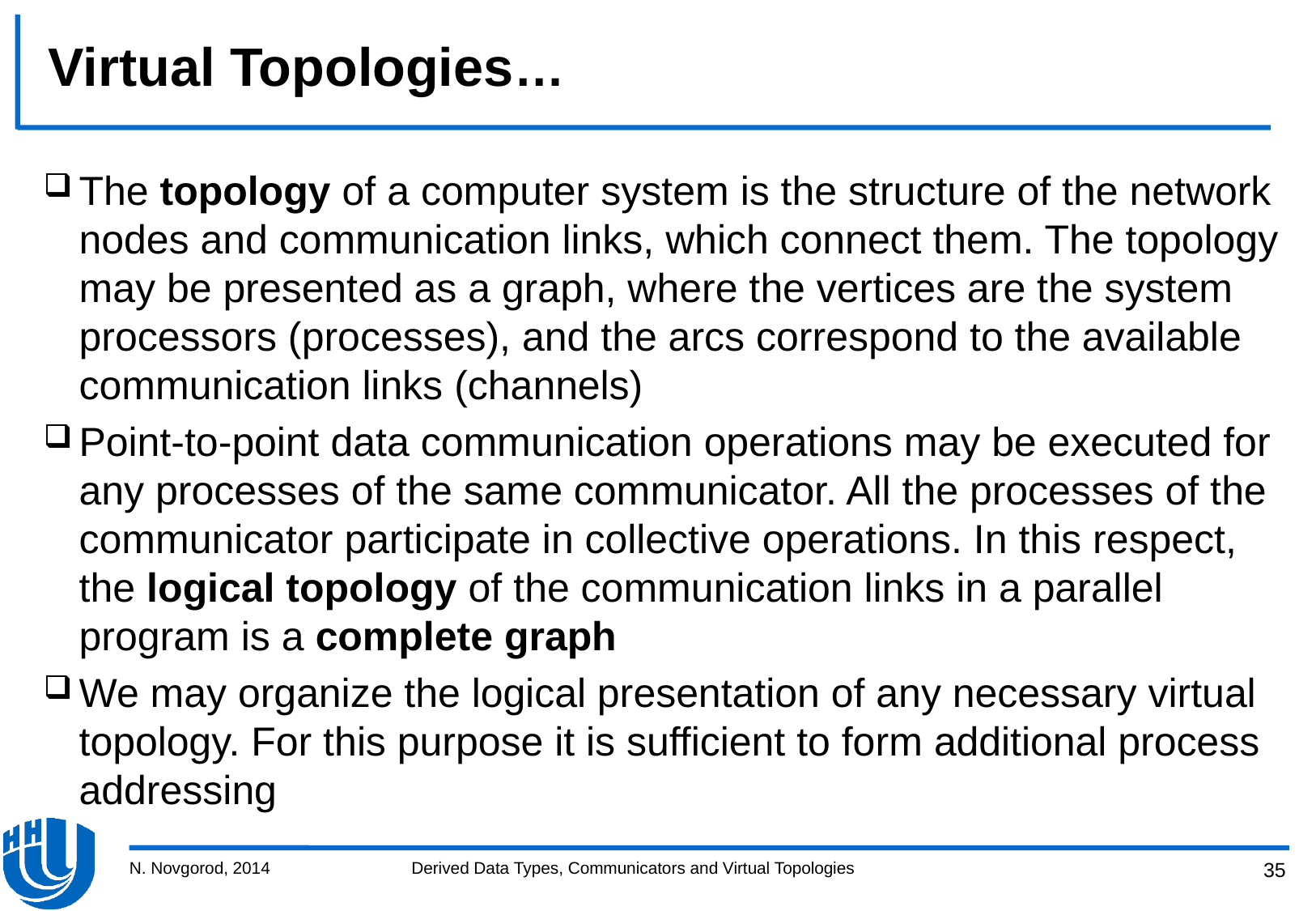

# Virtual Topologies…
The topology of a computer system is the structure of the network nodes and communication links, which connect them. The topology may be presented as a graph, where the vertices are the system processors (processes), and the arcs correspond to the available communication links (channels)
Point-to-point data communication operations may be executed for any processes of the same communicator. All the processes of the communicator participate in collective operations. In this respect, the logical topology of the communication links in a parallel program is a complete graph
We may organize the logical presentation of any necessary virtual topology. For this purpose it is sufficient to form additional process addressing
N. Novgorod, 2014
Derived Data Types, Communicators and Virtual Topologies
35